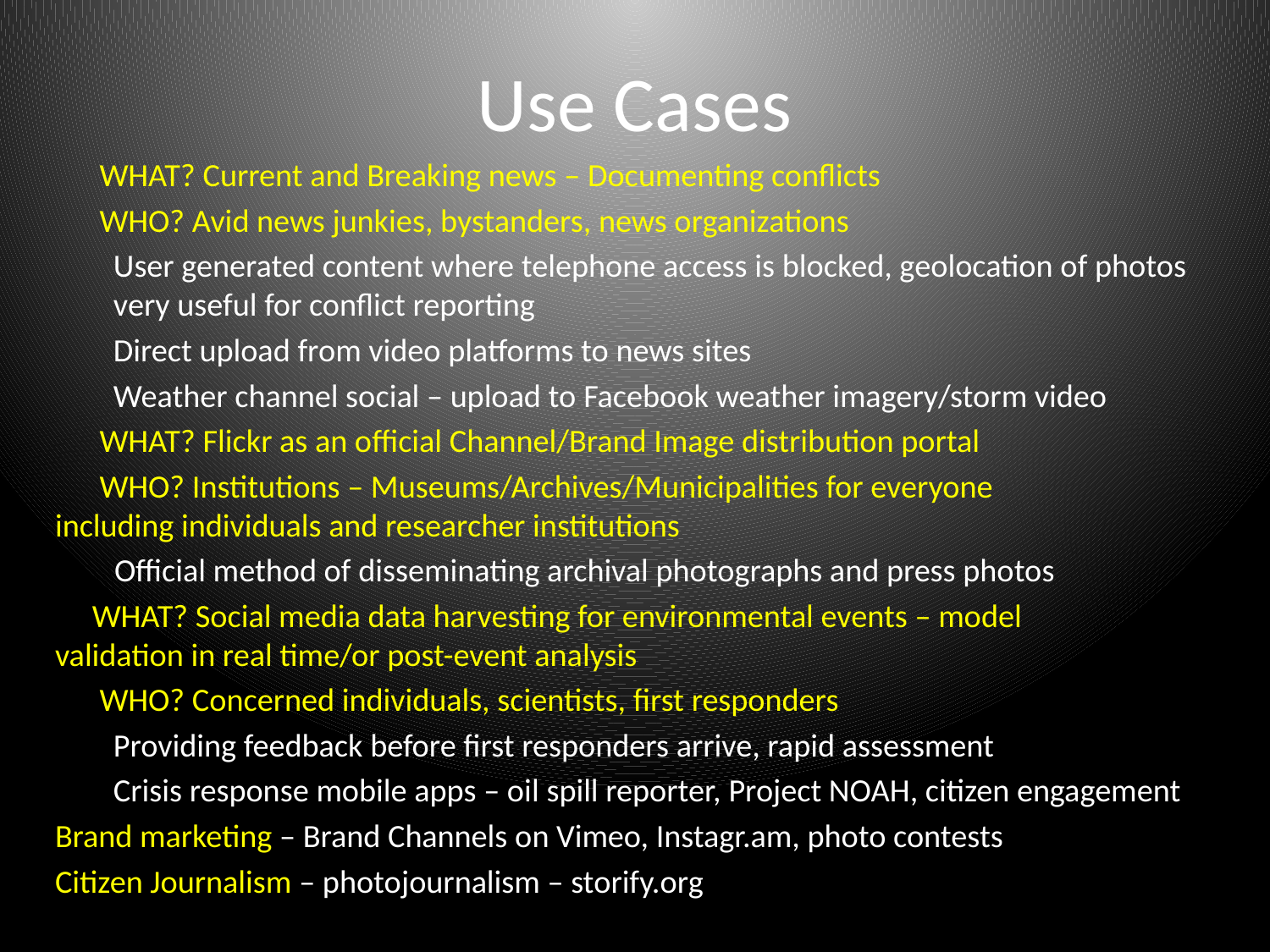

# Use Cases
      WHAT? Current and Breaking news – Documenting conflicts
      WHO? Avid news junkies, bystanders, news organizations
User generated content where telephone access is blocked, geolocation of photos very useful for conflict reporting
Direct upload from video platforms to news sites
Weather channel social – upload to Facebook weather imagery/storm video
      WHAT? Flickr as an official Channel/Brand Image distribution portal
      WHO? Institutions – Museums/Archives/Municipalities for everyone                   	including individuals and researcher institutions
        Official method of disseminating archival photographs and press photos
     WHAT? Social media data harvesting for environmental events – model    	validation in real time/or post-event analysis
      WHO? Concerned individuals, scientists, first responders
Providing feedback before first responders arrive, rapid assessment
Crisis response mobile apps – oil spill reporter, Project NOAH, citizen engagement
Brand marketing – Brand Channels on Vimeo, Instagr.am, photo contests
Citizen Journalism – photojournalism – storify.org